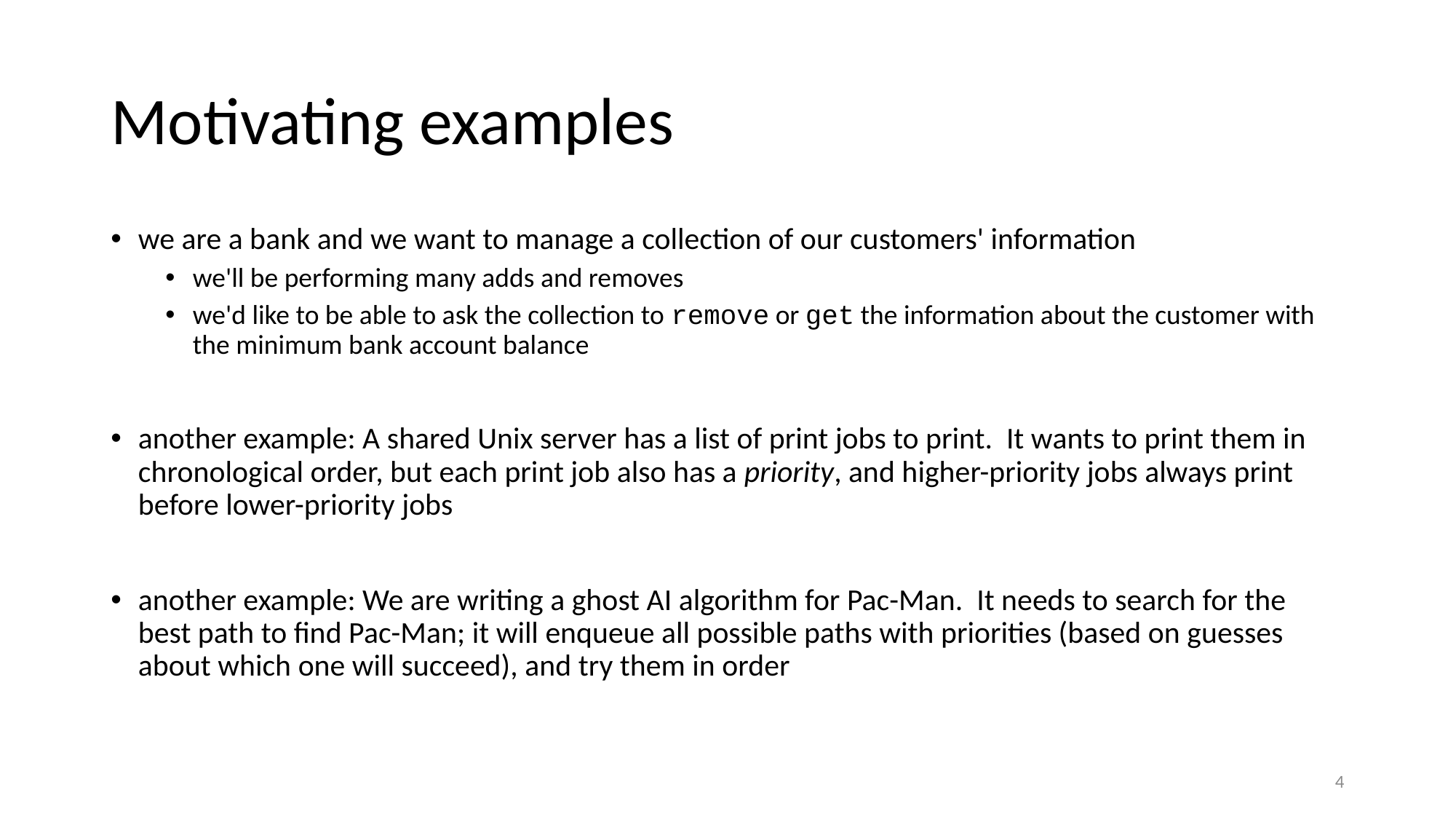

# Motivating examples
we are a bank and we want to manage a collection of our customers' information
we'll be performing many adds and removes
we'd like to be able to ask the collection to remove or get the information about the customer with the minimum bank account balance

another example: A shared Unix server has a list of print jobs to print.  It wants to print them in chronological order, but each print job also has a priority, and higher-priority jobs always print before lower-priority jobs

another example: We are writing a ghost AI algorithm for Pac-Man.  It needs to search for the best path to find Pac-Man; it will enqueue all possible paths with priorities (based on guesses about which one will succeed), and try them in order
4